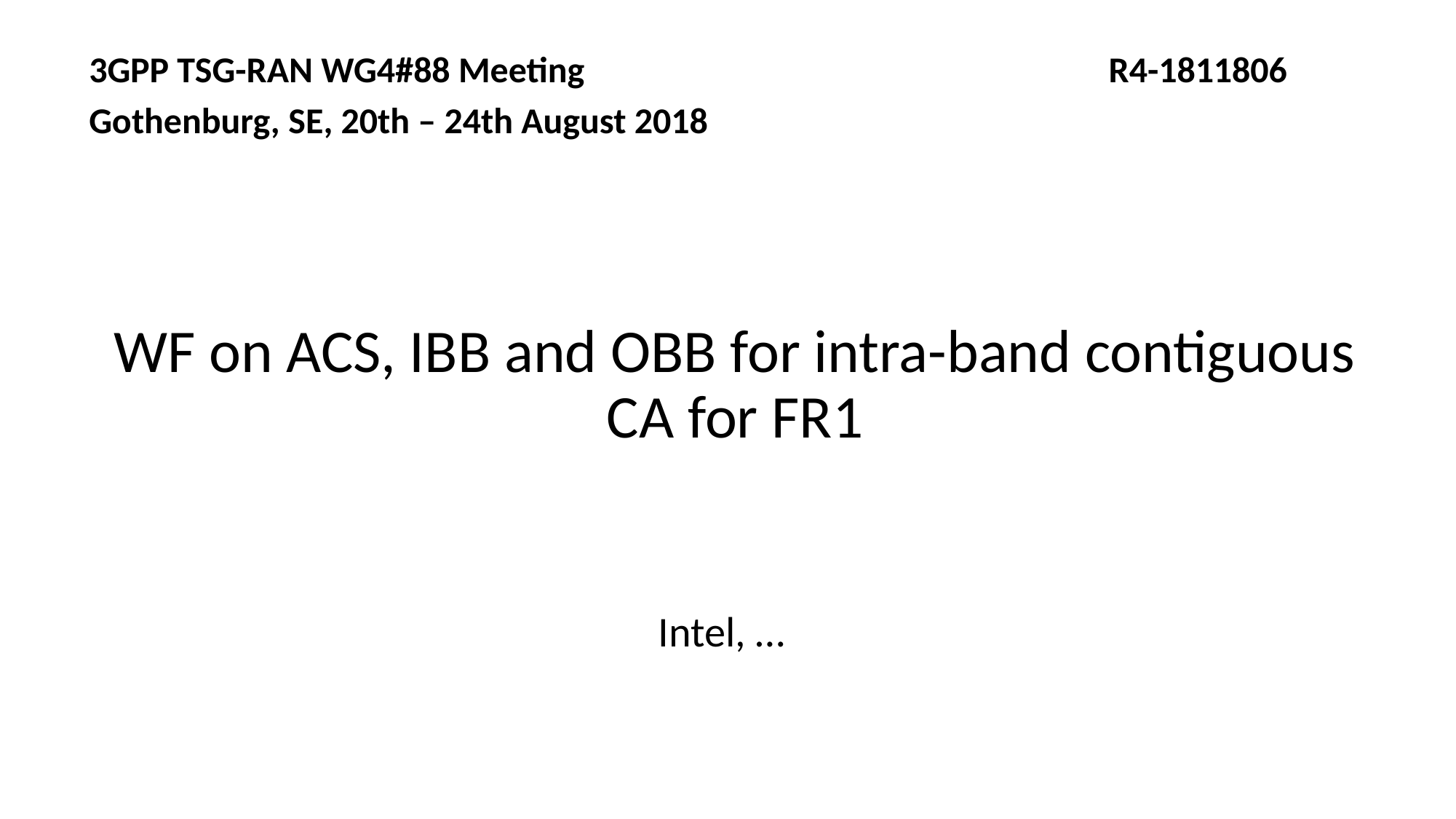

3GPP TSG-RAN WG4#88 Meeting                                                                R4-1811806
Gothenburg, SE, 20th – 24th August 2018
# WF on ACS, IBB and OBB for intra-band contiguous CA for FR1
Intel, …